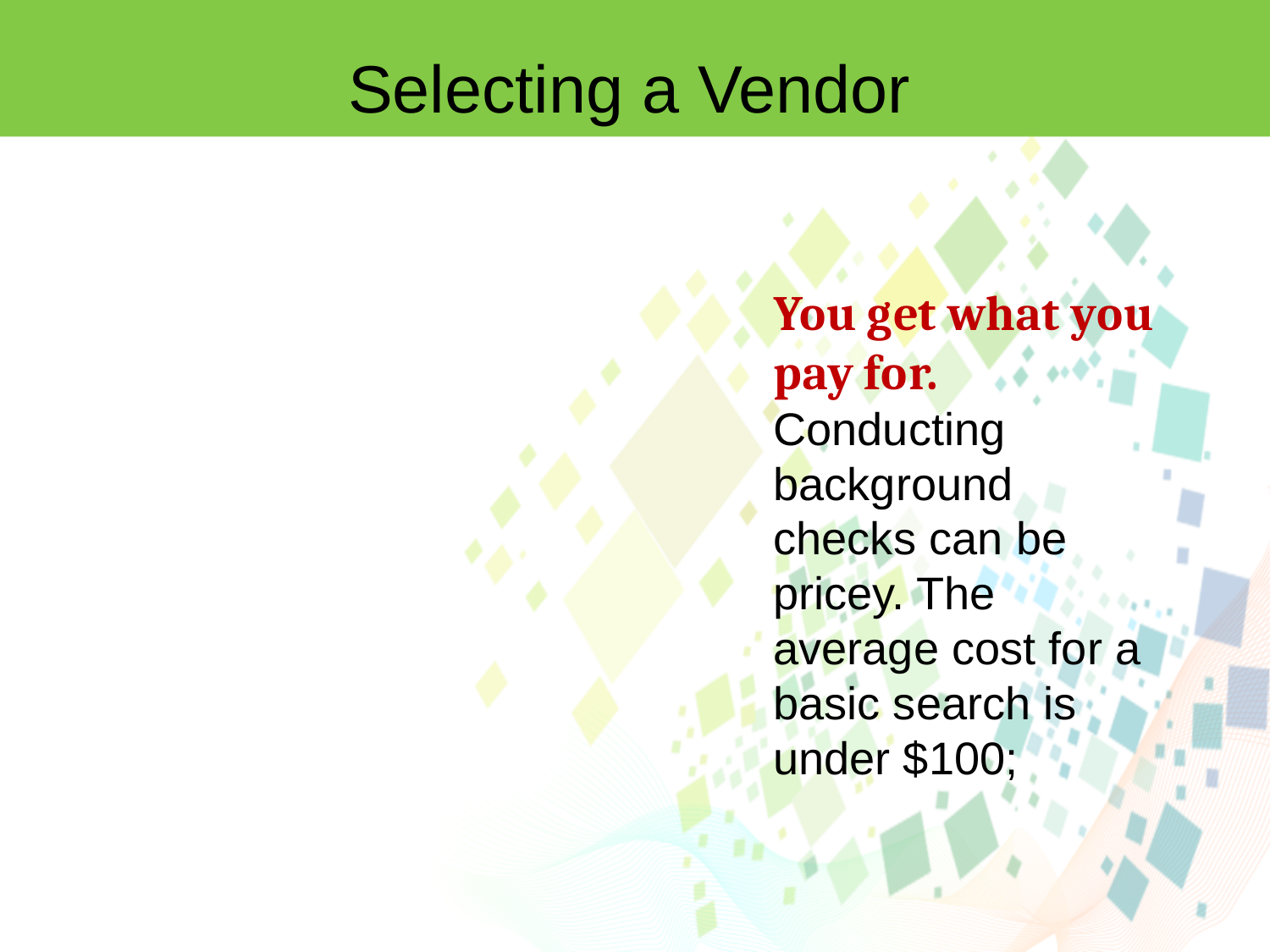

Selecting a Vendor
You get what you pay for.
Conducting background checks can be pricey. The average cost for a basic search is under $100;